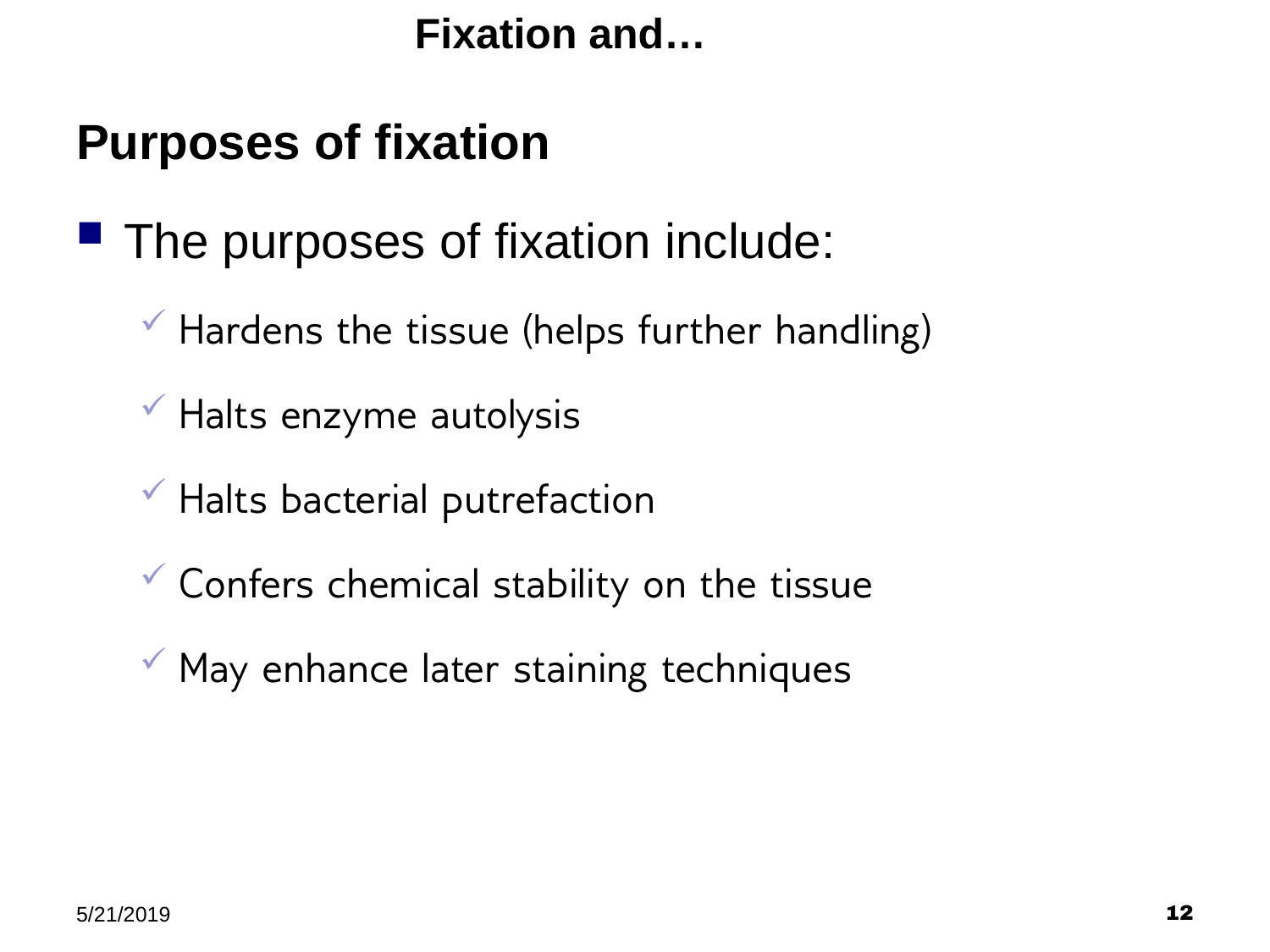

# Fixation and…
Purposes of fixation
The purposes of fixation include:
Hardens the tissue (helps further handling)
Halts enzyme autolysis
Halts bacterial putrefaction
Confers chemical stability on the tissue
May enhance later staining techniques

5/21/2019
12